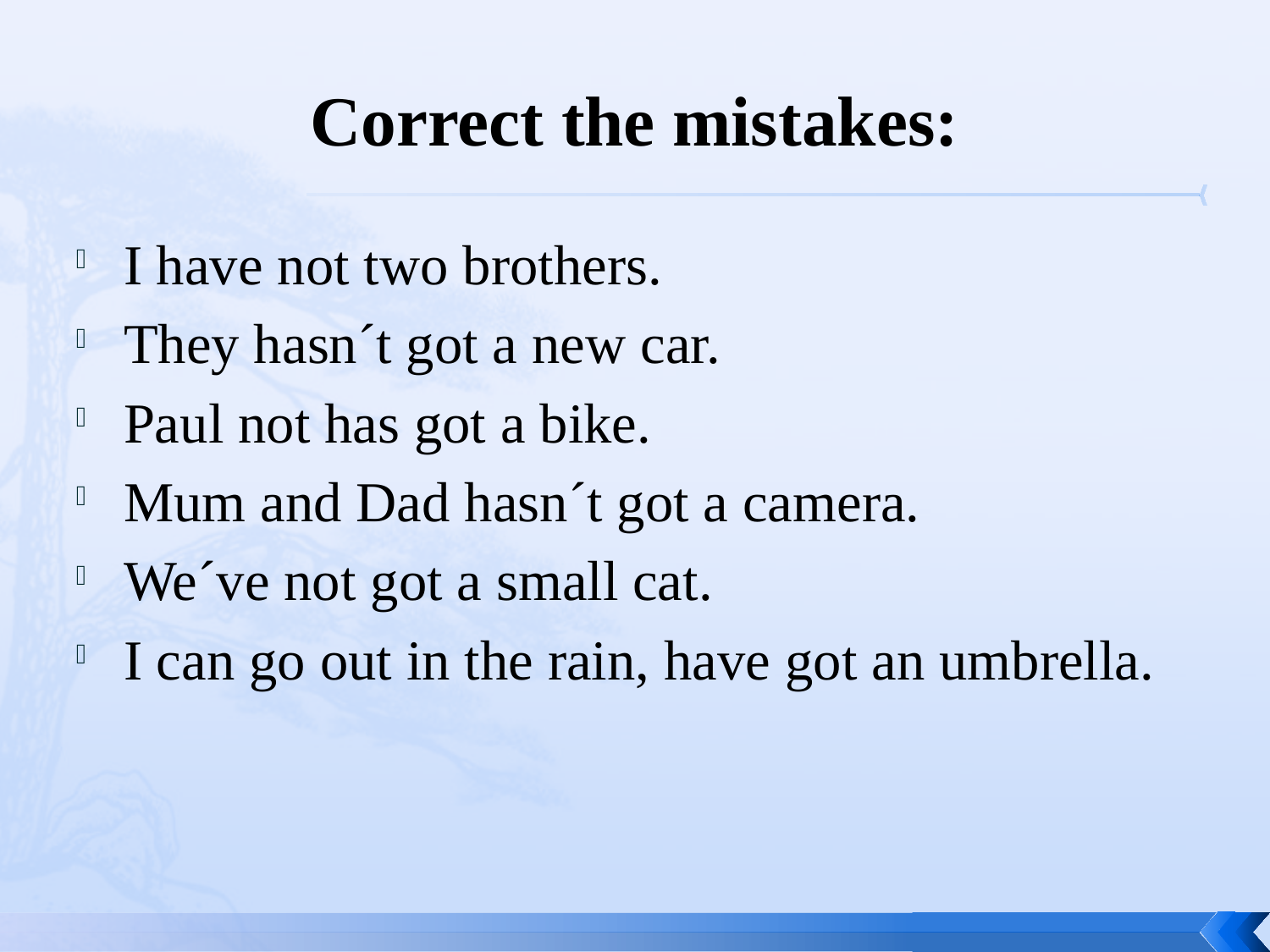

# Correct the mistakes:
I have not two brothers.
They hasn´t got a new car.
Paul not has got a bike.
Mum and Dad hasn´t got a camera.
We´ve not got a small cat.
I can go out in the rain, have got an umbrella.